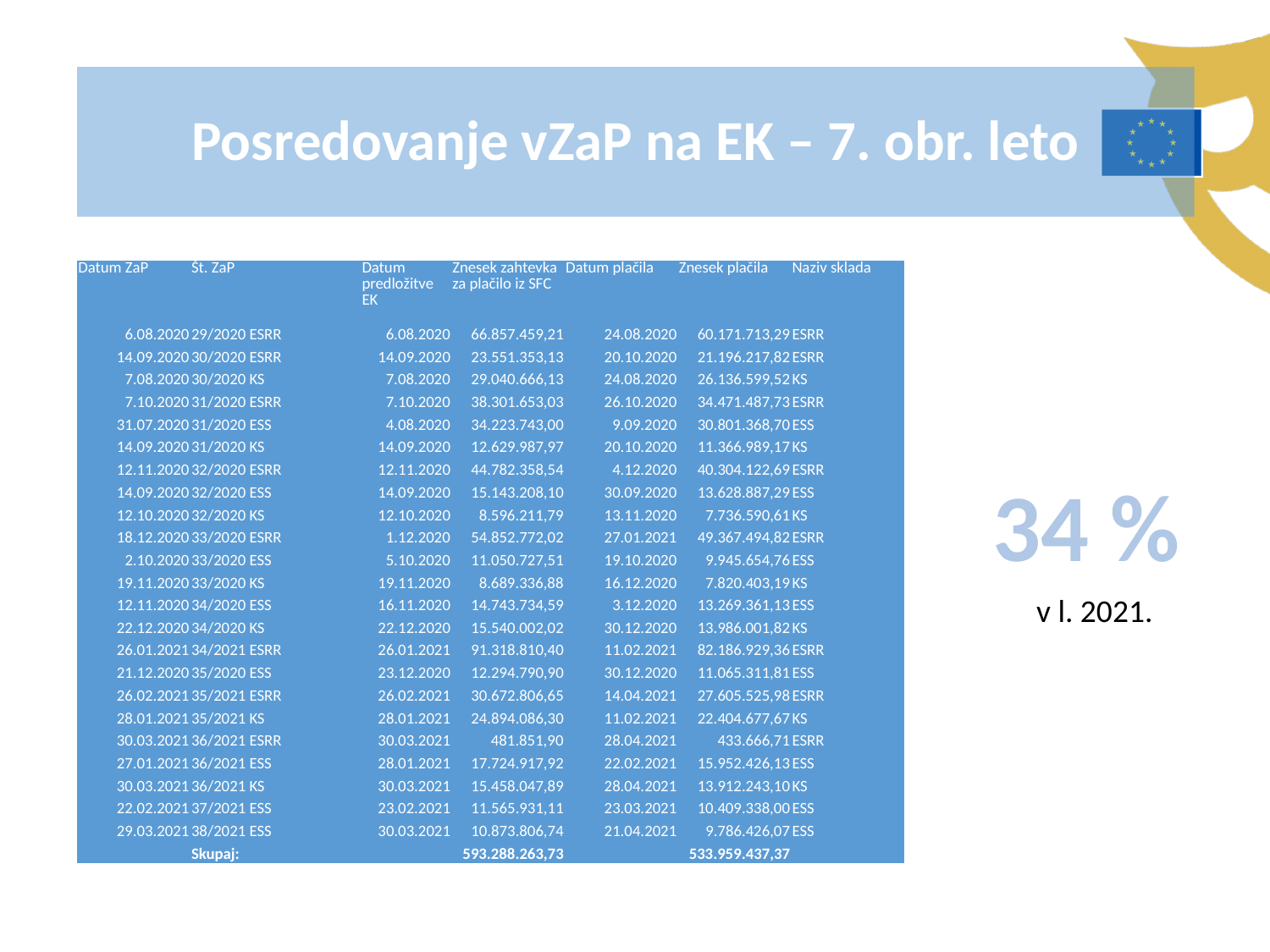

Posredovanje vZaP na EK – 7. obr. leto
| Datum ZaP | Št. ZaP | Datum predložitve EK | Znesek zahtevka za plačilo iz SFC | Datum plačila | Znesek plačila | Naziv sklada |
| --- | --- | --- | --- | --- | --- | --- |
| 6.08.2020 | 29/2020 ESRR | 6.08.2020 | 66.857.459,21 | 24.08.2020 | 60.171.713,29 | ESRR |
| 14.09.2020 | 30/2020 ESRR | 14.09.2020 | 23.551.353,13 | 20.10.2020 | 21.196.217,82 | ESRR |
| 7.08.2020 | 30/2020 KS | 7.08.2020 | 29.040.666,13 | 24.08.2020 | 26.136.599,52 | KS |
| 7.10.2020 | 31/2020 ESRR | 7.10.2020 | 38.301.653,03 | 26.10.2020 | 34.471.487,73 | ESRR |
| 31.07.2020 | 31/2020 ESS | 4.08.2020 | 34.223.743,00 | 9.09.2020 | 30.801.368,70 | ESS |
| 14.09.2020 | 31/2020 KS | 14.09.2020 | 12.629.987,97 | 20.10.2020 | 11.366.989,17 | KS |
| 12.11.2020 | 32/2020 ESRR | 12.11.2020 | 44.782.358,54 | 4.12.2020 | 40.304.122,69 | ESRR |
| 14.09.2020 | 32/2020 ESS | 14.09.2020 | 15.143.208,10 | 30.09.2020 | 13.628.887,29 | ESS |
| 12.10.2020 | 32/2020 KS | 12.10.2020 | 8.596.211,79 | 13.11.2020 | 7.736.590,61 | KS |
| 18.12.2020 | 33/2020 ESRR | 1.12.2020 | 54.852.772,02 | 27.01.2021 | 49.367.494,82 | ESRR |
| 2.10.2020 | 33/2020 ESS | 5.10.2020 | 11.050.727,51 | 19.10.2020 | 9.945.654,76 | ESS |
| 19.11.2020 | 33/2020 KS | 19.11.2020 | 8.689.336,88 | 16.12.2020 | 7.820.403,19 | KS |
| 12.11.2020 | 34/2020 ESS | 16.11.2020 | 14.743.734,59 | 3.12.2020 | 13.269.361,13 | ESS |
| 22.12.2020 | 34/2020 KS | 22.12.2020 | 15.540.002,02 | 30.12.2020 | 13.986.001,82 | KS |
| 26.01.2021 | 34/2021 ESRR | 26.01.2021 | 91.318.810,40 | 11.02.2021 | 82.186.929,36 | ESRR |
| 21.12.2020 | 35/2020 ESS | 23.12.2020 | 12.294.790,90 | 30.12.2020 | 11.065.311,81 | ESS |
| 26.02.2021 | 35/2021 ESRR | 26.02.2021 | 30.672.806,65 | 14.04.2021 | 27.605.525,98 | ESRR |
| 28.01.2021 | 35/2021 KS | 28.01.2021 | 24.894.086,30 | 11.02.2021 | 22.404.677,67 | KS |
| 30.03.2021 | 36/2021 ESRR | 30.03.2021 | 481.851,90 | 28.04.2021 | 433.666,71 | ESRR |
| 27.01.2021 | 36/2021 ESS | 28.01.2021 | 17.724.917,92 | 22.02.2021 | 15.952.426,13 | ESS |
| 30.03.2021 | 36/2021 KS | 30.03.2021 | 15.458.047,89 | 28.04.2021 | 13.912.243,10 | KS |
| 22.02.2021 | 37/2021 ESS | 23.02.2021 | 11.565.931,11 | 23.03.2021 | 10.409.338,00 | ESS |
| 29.03.2021 | 38/2021 ESS | 30.03.2021 | 10.873.806,74 | 21.04.2021 | 9.786.426,07 | ESS |
|  | Skupaj: |  | 593.288.263,73 |  | 533.959.437,37 |  |
34 %
v l. 2021.